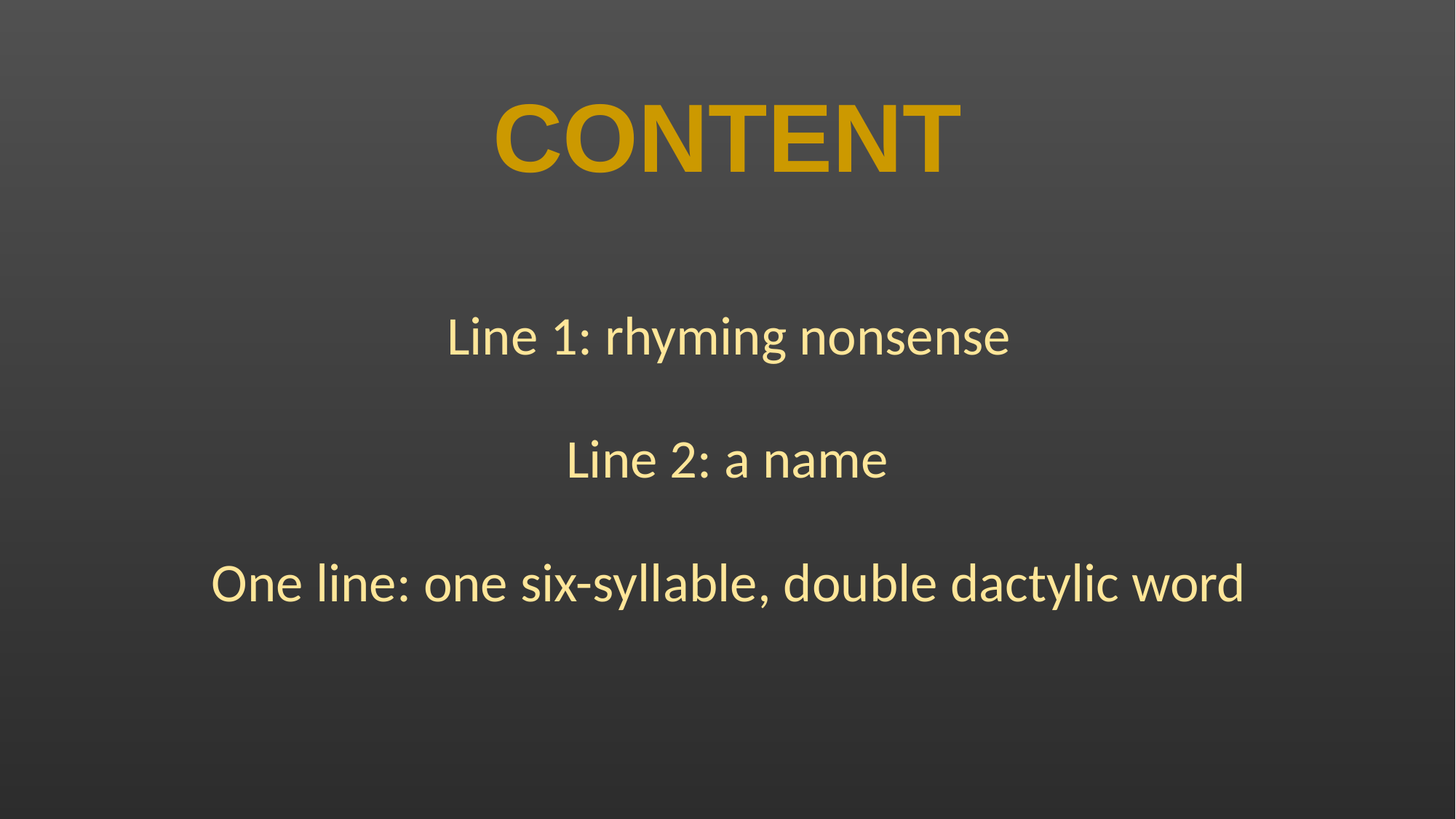

CONTENT
Line 1: rhyming nonsense
Line 2: a name
One line: one six-syllable, double dactylic word